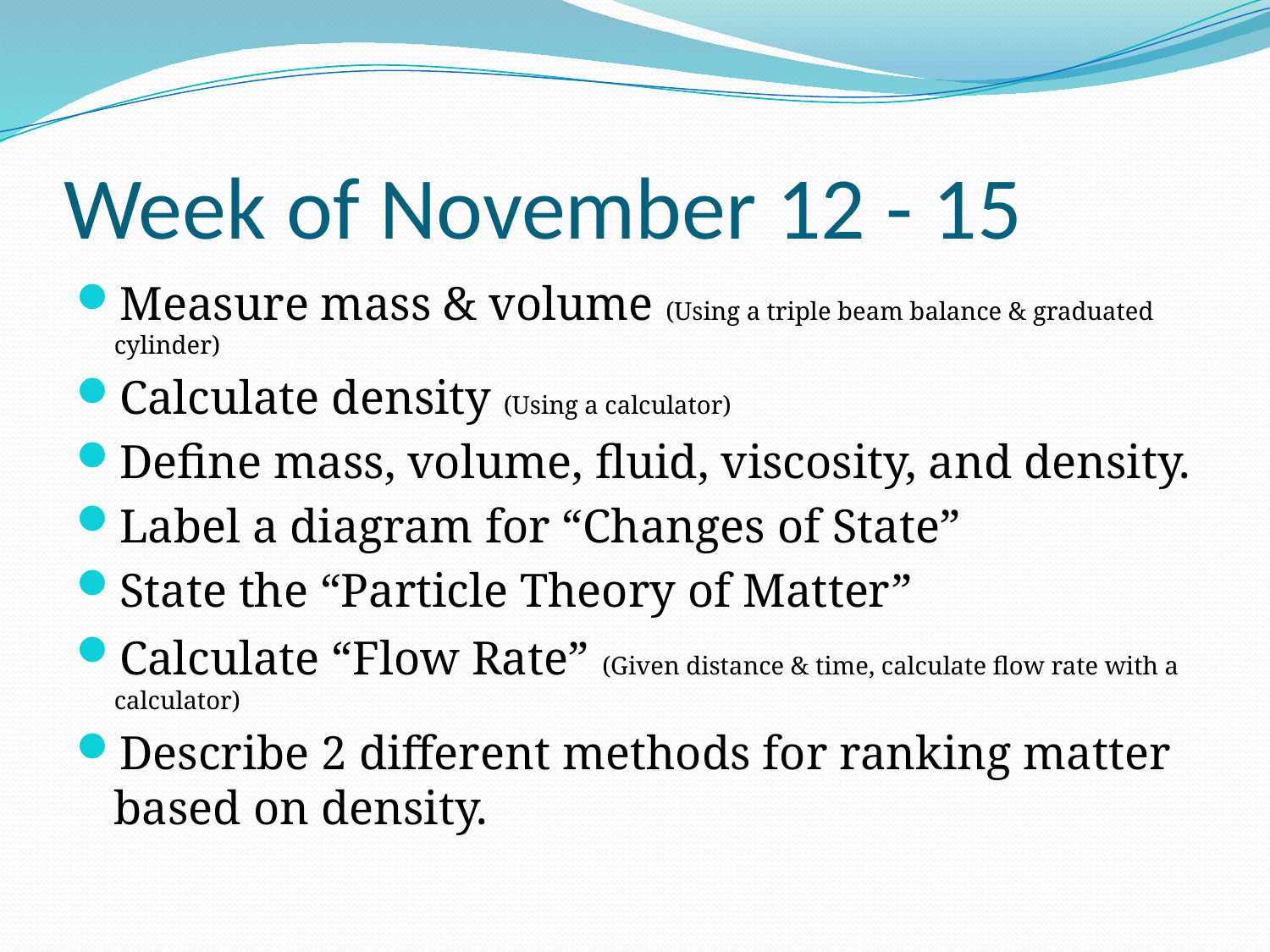

# Week of November 12 - 15
Measure mass & volume (Using a triple beam balance & graduated cylinder)
Calculate density (Using a calculator)
Define mass, volume, fluid, viscosity, and density.
Label a diagram for “Changes of State”
State the “Particle Theory of Matter”
Calculate “Flow Rate” (Given distance & time, calculate flow rate with a calculator)
Describe 2 different methods for ranking matter based on density.